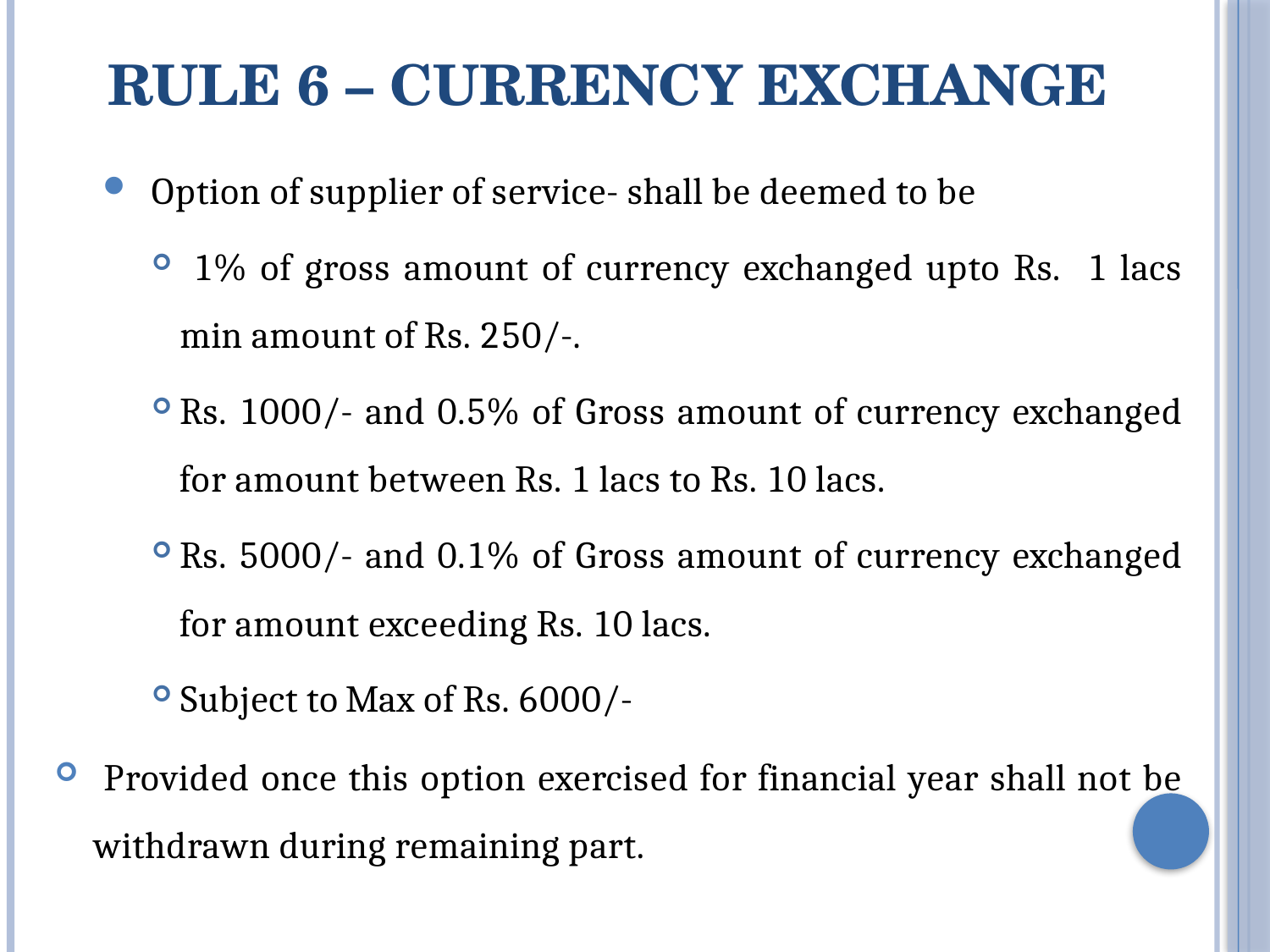

# Rule 6 – Currency exchange
 Option of supplier of service- shall be deemed to be
 1% of gross amount of currency exchanged upto Rs.  1 lacs min amount of Rs. 250/-.
Rs. 1000/- and 0.5% of Gross amount of currency exchanged for amount between Rs. 1 lacs to Rs. 10 lacs.
Rs. 5000/- and 0.1% of Gross amount of currency exchanged for amount exceeding Rs. 10 lacs.
Subject to Max of Rs. 6000/-
 Provided once this option exercised for financial year shall not be withdrawn during remaining part.